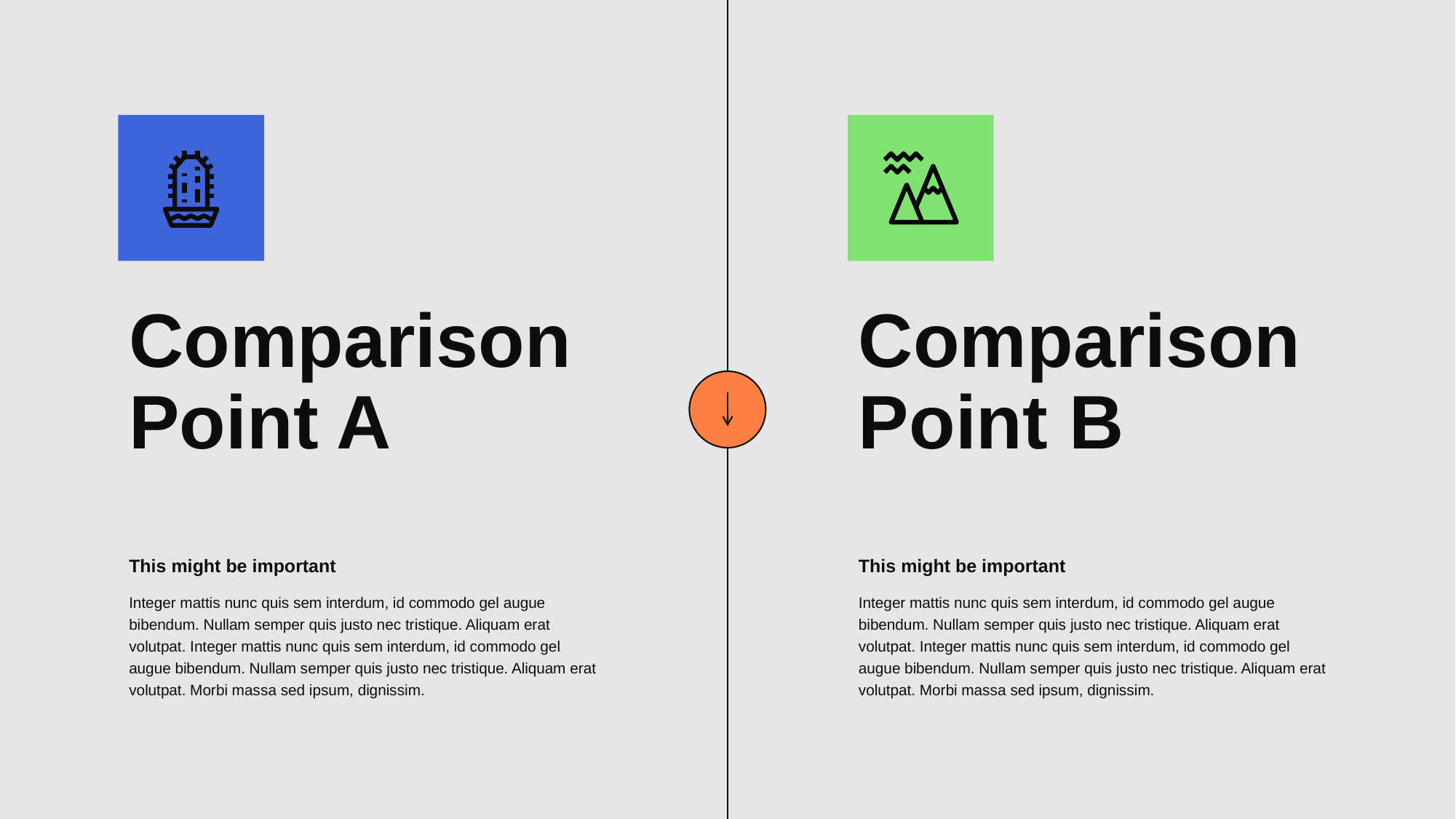

Comparison Point A
Comparison Point B

This might be important
This might be important
Integer mattis nunc quis sem interdum, id commodo gel augue bibendum. Nullam semper quis justo nec tristique. Aliquam erat volutpat. Integer mattis nunc quis sem interdum, id commodo gel augue bibendum. Nullam semper quis justo nec tristique. Aliquam erat volutpat. Morbi massa sed ipsum, dignissim.
Integer mattis nunc quis sem interdum, id commodo gel augue bibendum. Nullam semper quis justo nec tristique. Aliquam erat volutpat. Integer mattis nunc quis sem interdum, id commodo gel augue bibendum. Nullam semper quis justo nec tristique. Aliquam erat volutpat. Morbi massa sed ipsum, dignissim.